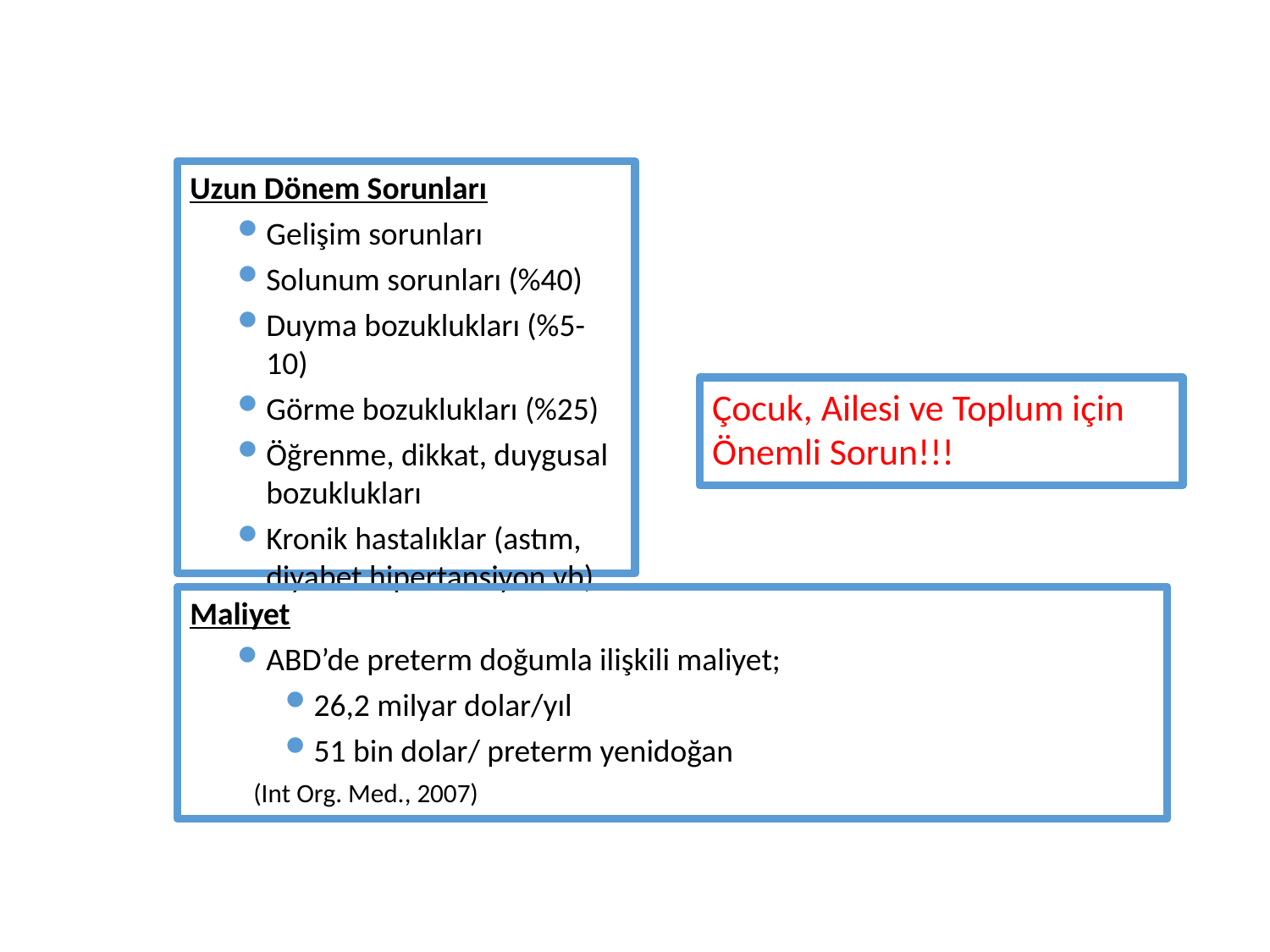

Uzun Dönem Sorunları
Gelişim sorunları
Solunum sorunları (%40)
Duyma bozuklukları (%5-10)
Görme bozuklukları (%25)
Öğrenme, dikkat, duygusal bozuklukları
Kronik hastalıklar (astım, diyabet hipertansiyon vb)
Çocuk, Ailesi ve Toplum için Önemli Sorun!!!
Maliyet
ABD’de preterm doğumla ilişkili maliyet;
26,2 milyar dolar/yıl
51 bin dolar/ preterm yenidoğan
(Int Org. Med., 2007)